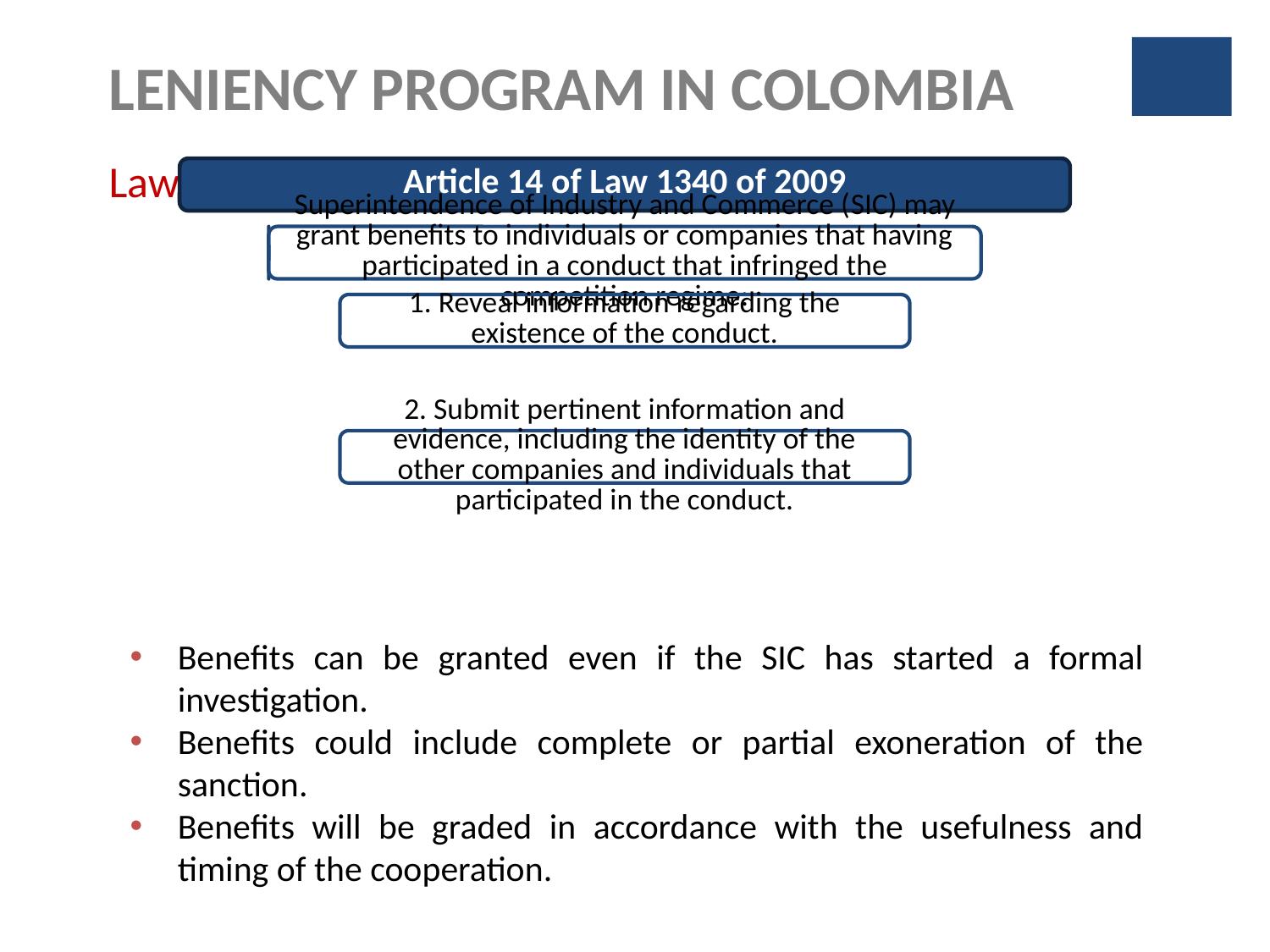

LENIENCY PROGRAM IN COLOMBIA

Law 1340 of 2009
Article 14 of Law 1340 of 2009
2. Submit pertinent information and evidence, including the identity of the other companies and individuals that participated in the conduct.
Benefits can be granted even if the SIC has started a formal investigation.
Benefits could include complete or partial exoneration of the sanction.
Benefits will be graded in accordance with the usefulness and timing of the cooperation.